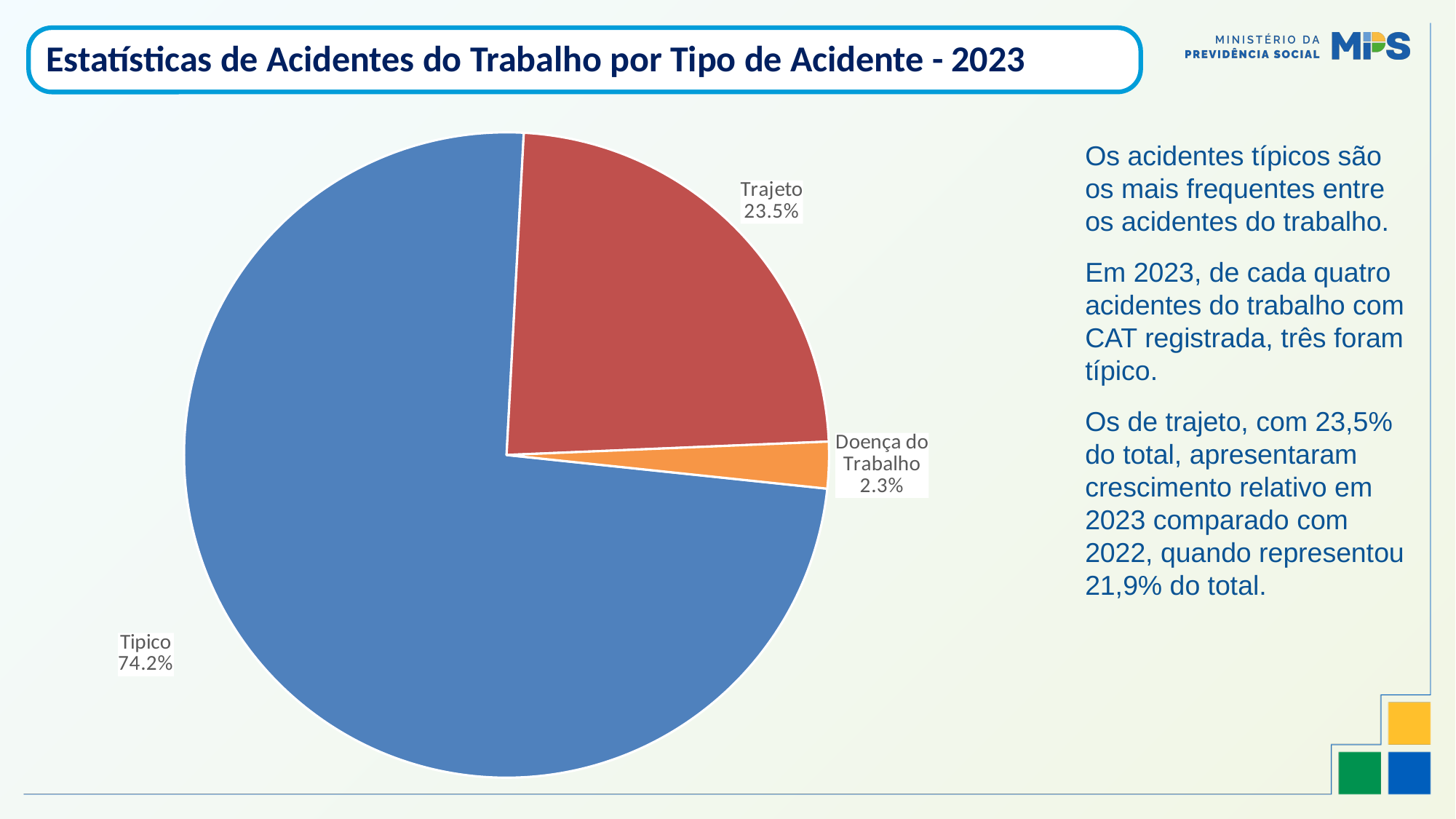

Estatísticas de Acidentes do Trabalho por Tipo de Acidente - 2023

### Chart

| Category |  |
|---|---|
| Tipico | 0.7418400677845385 |
| Trajeto | 0.23486820696387894 |
| Doença do Trabalho | 0.02329172525158256 |
Os acidentes típicos são os mais frequentes entre os acidentes do trabalho.
Em 2023, de cada quatro acidentes do trabalho com CAT registrada, três foram típico.
Os de trajeto, com 23,5% do total, apresentaram crescimento relativo em 2023 comparado com 2022, quando representou 21,9% do total.